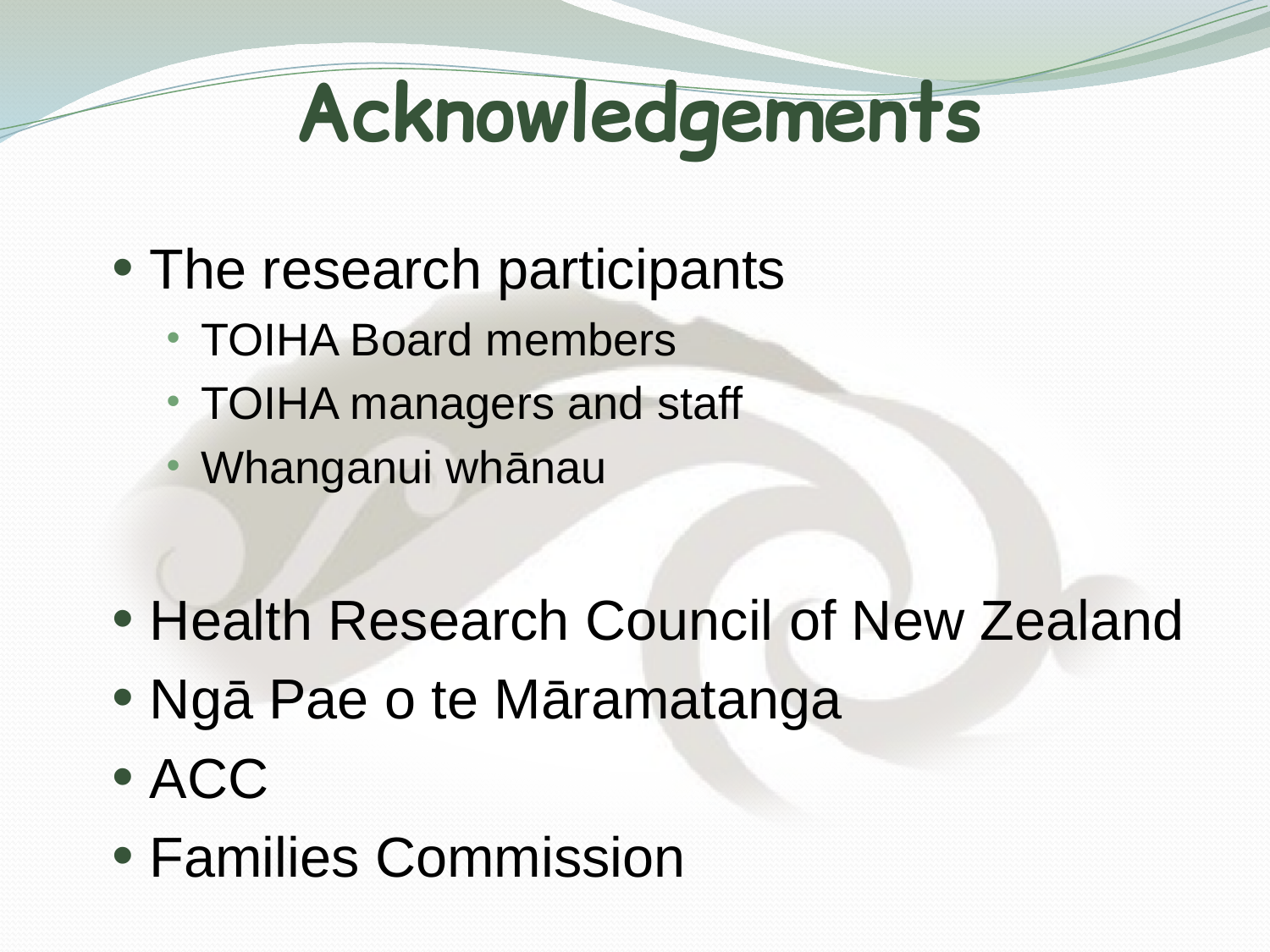

# Acknowledgements
The research participants
TOIHA Board members
TOIHA managers and staff
Whanganui whānau

Health Research Council of New Zealand
Ngā Pae o te Māramatanga
ACC
Families Commission